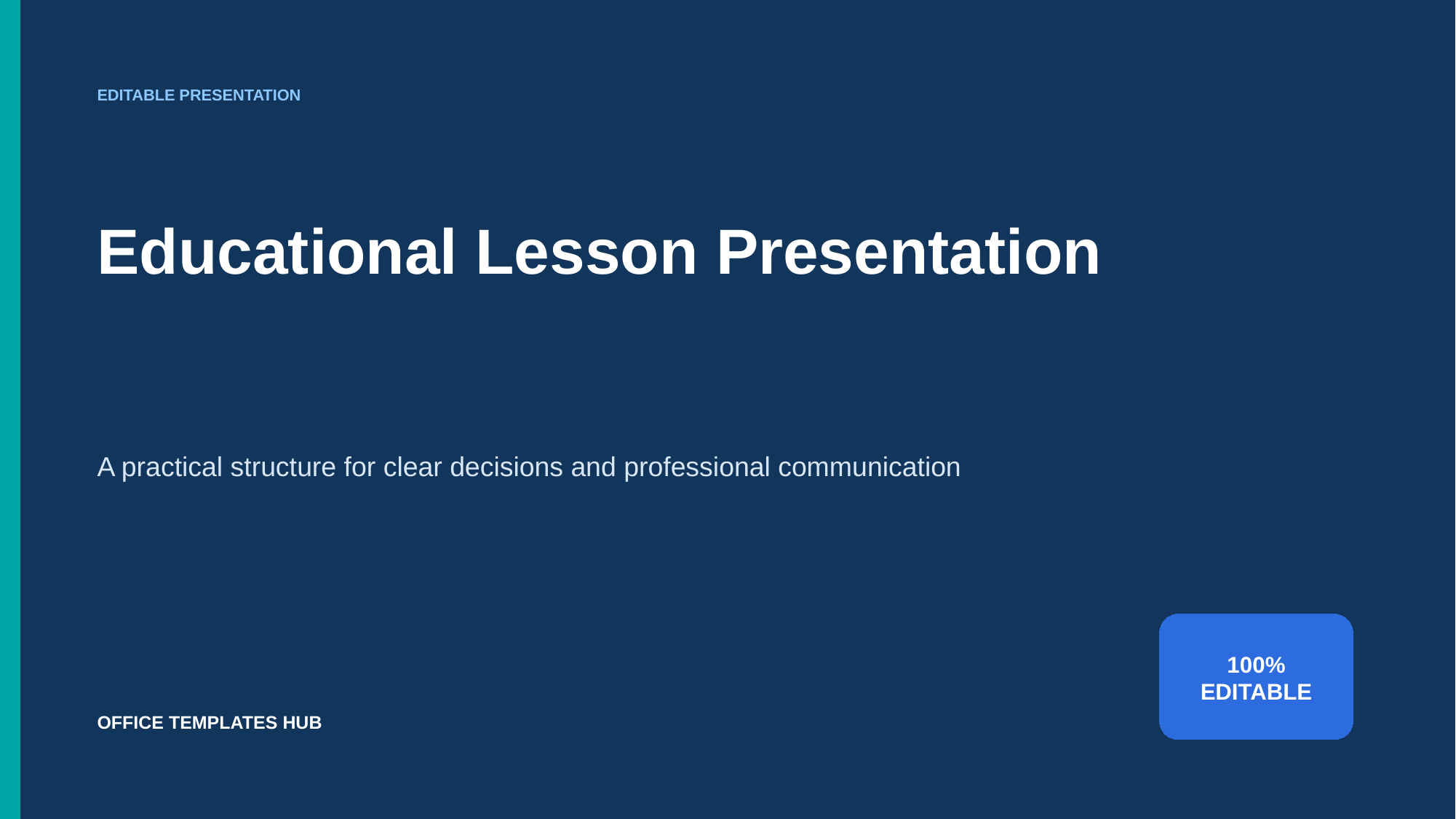

EDITABLE PRESENTATION
Educational Lesson Presentation
A practical structure for clear decisions and professional communication

100%
EDITABLE
OFFICE TEMPLATES HUB